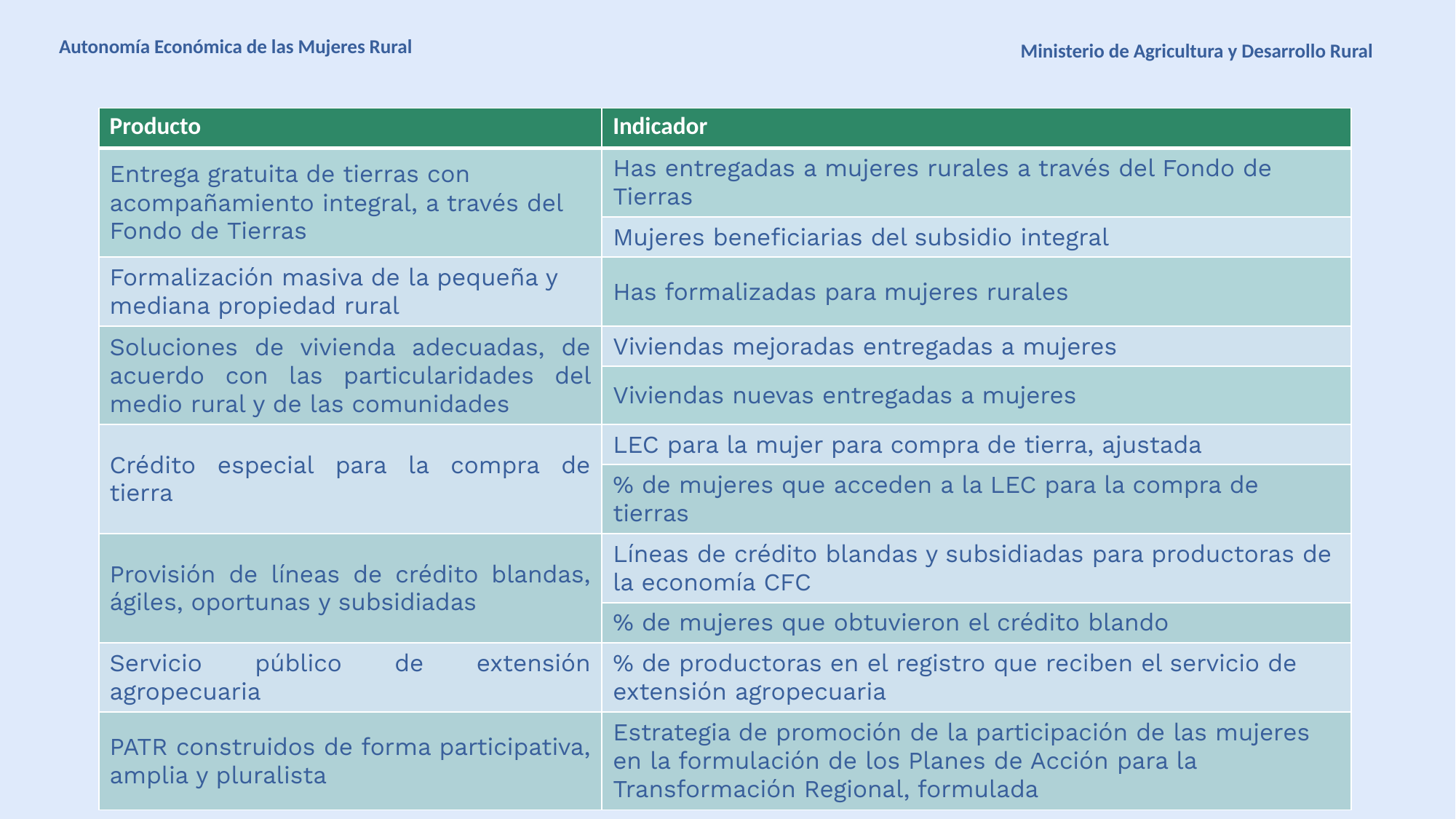

Autonomía Económica de las Mujeres Rural
Ministerio de Agricultura y Desarrollo Rural
| Producto | Indicador |
| --- | --- |
| Entrega gratuita de tierras con acompañamiento integral, a través del Fondo de Tierras | Has entregadas a mujeres rurales a través del Fondo de Tierras |
|  | Mujeres beneficiarias del subsidio integral |
| Formalización masiva de la pequeña y mediana propiedad rural | Has formalizadas para mujeres rurales |
| Soluciones de vivienda adecuadas, de acuerdo con las particularidades del medio rural y de las comunidades | Viviendas mejoradas entregadas a mujeres |
|  | Viviendas nuevas entregadas a mujeres |
| Crédito especial para la compra de tierra | LEC para la mujer para compra de tierra, ajustada |
|  | % de mujeres que acceden a la LEC para la compra de tierras |
| Provisión de líneas de crédito blandas, ágiles, oportunas y subsidiadas | Líneas de crédito blandas y subsidiadas para productoras de la economía CFC |
|  | % de mujeres que obtuvieron el crédito blando |
| Servicio público de extensión agropecuaria | % de productoras en el registro que reciben el servicio de extensión agropecuaria |
| PATR construidos de forma participativa, amplia y pluralista | Estrategia de promoción de la participación de las mujeres en la formulación de los Planes de Acción para la Transformación Regional, formulada |